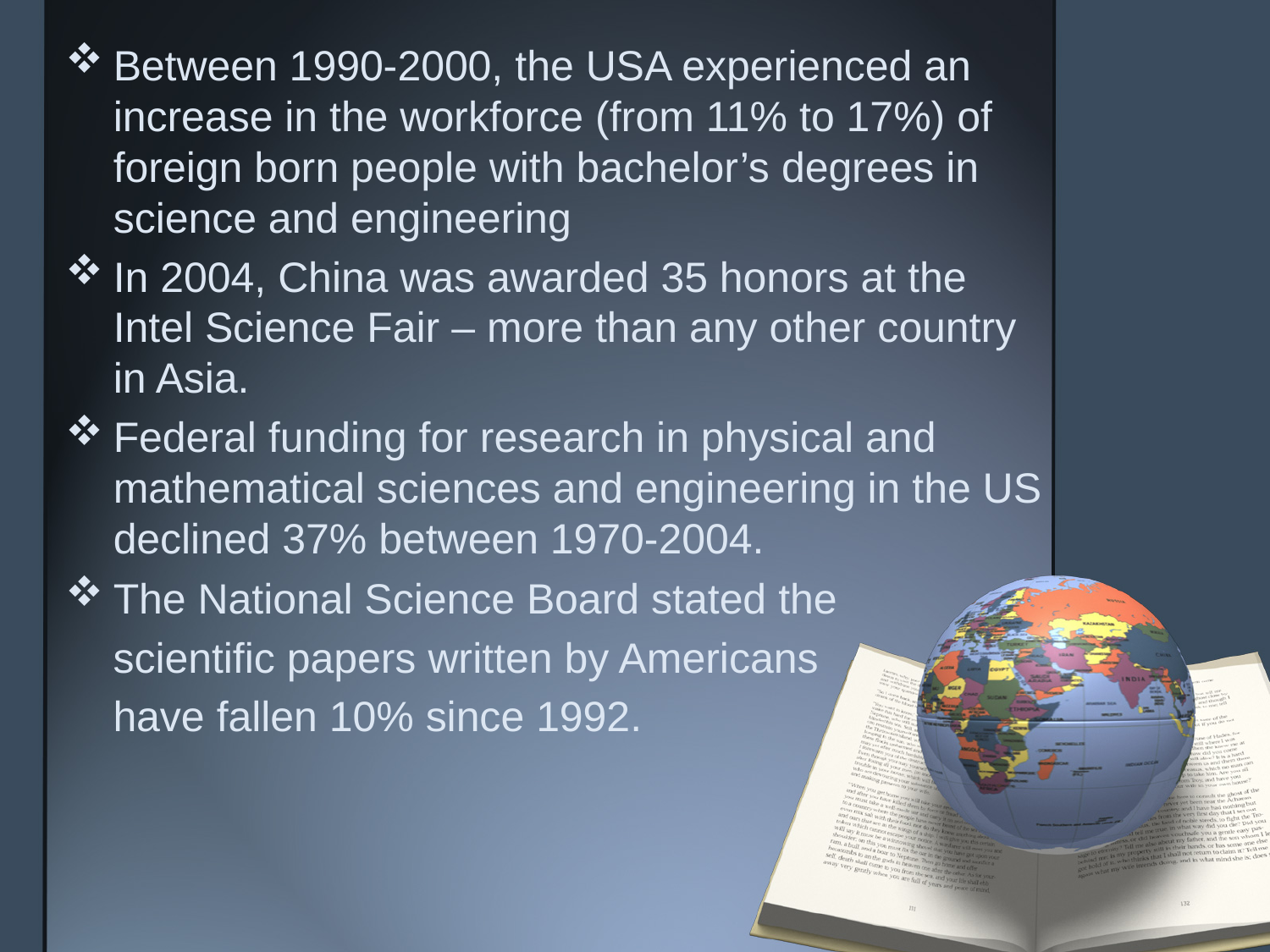

Between 1990-2000, the USA experienced an increase in the workforce (from 11% to 17%) of foreign born people with bachelor’s degrees in science and engineering
In 2004, China was awarded 35 honors at the Intel Science Fair – more than any other country in Asia.
Federal funding for research in physical and mathematical sciences and engineering in the US declined 37% between 1970-2004.
The National Science Board stated the
    scientific papers written by Americans
    have fallen 10% since 1992.